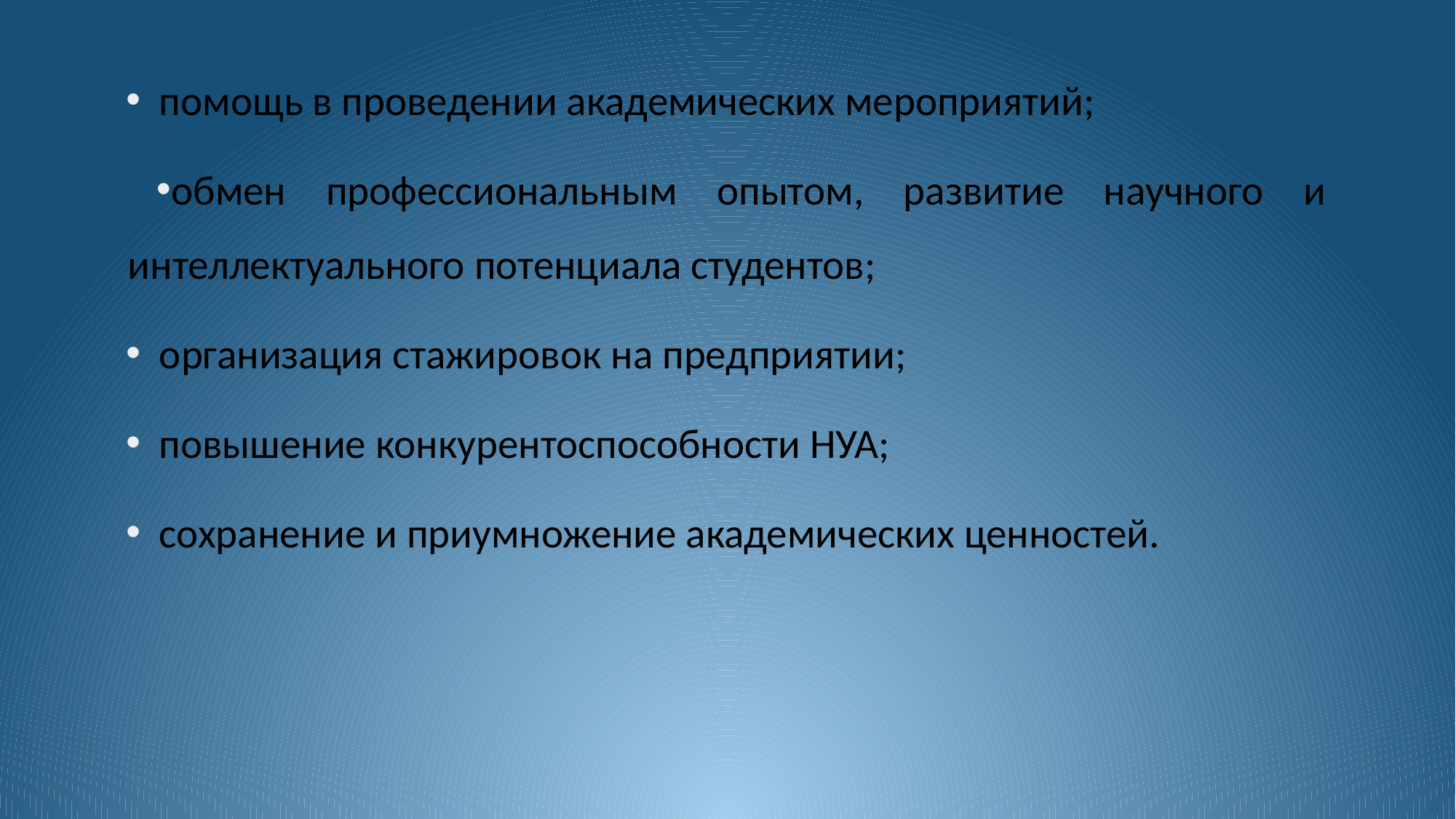

помощь в проведении академических мероприятий;
обмен профессиональным опытом, развитие научного и интеллектуального потенциала студентов;
организация стажировок на предприятии;
повышение конкурентоспособности НУА;
сохранение и приумножение академических ценностей.